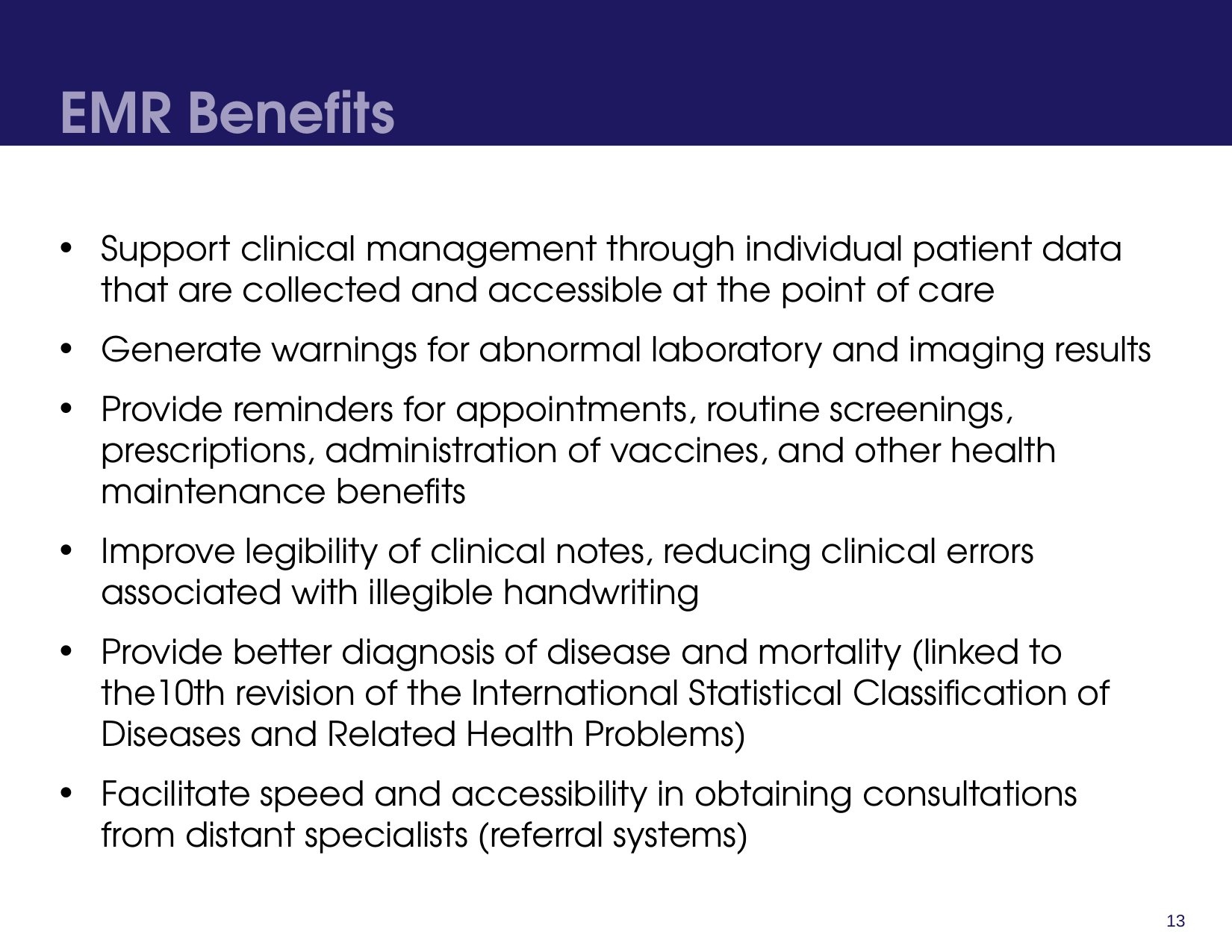

# EMR Benefits
Support clinical management through individual patient data that are collected and accessible at the point of care
Generate warnings for abnormal laboratory and imaging results
Provide reminders for appointments, routine screenings, prescriptions, administration of vaccines, and other health maintenance benefits
Improve legibility of clinical notes, reducing clinical errors associated with illegible handwriting
Provide better diagnosis of disease and mortality (linked to the10th revision of the International Statistical Classification of Diseases and Related Health Problems)
Facilitate speed and accessibility in obtaining consultations from distant specialists (referral systems)

13